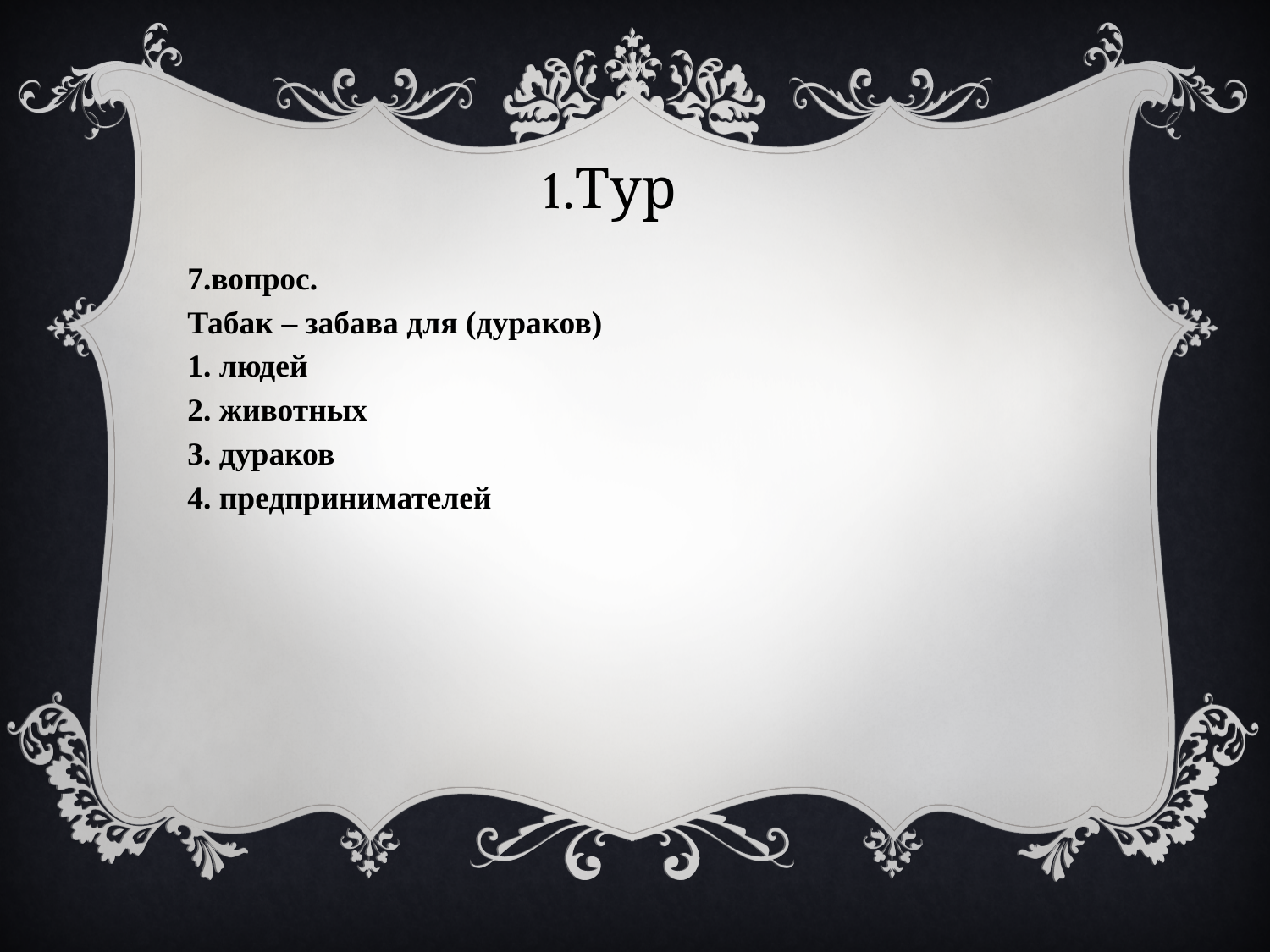

1.Тур
7.вопрос.
Табак – забава для (дураков)
1. людей
2. животных
3. дураков
4. предпринимателей